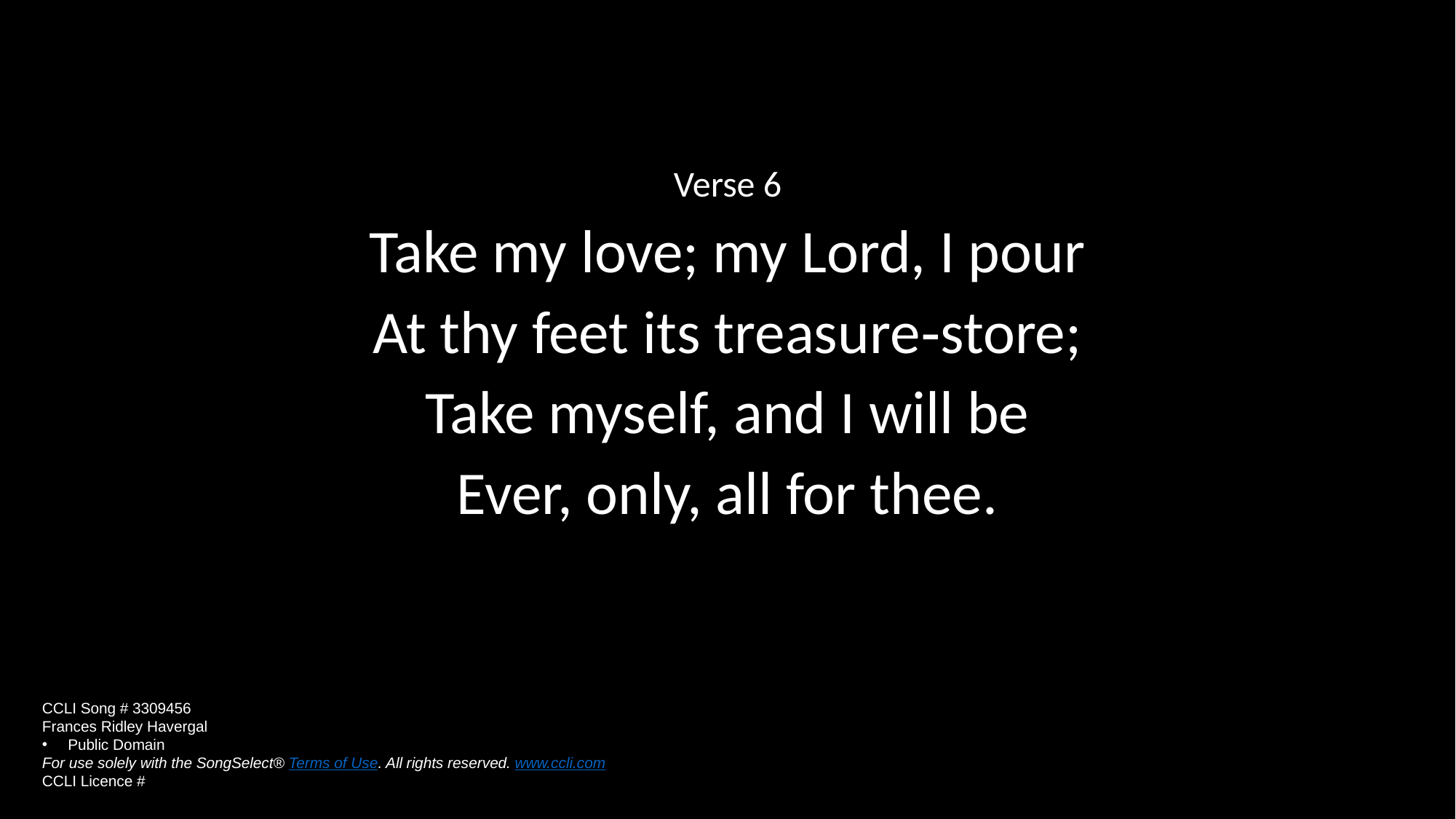

Verse 6
Take my love; my Lord, I pour
At thy feet its treasure‑store;
Take myself, and I will be
Ever, only, all for thee.
CCLI Song # 3309456
Frances Ridley Havergal
Public Domain
For use solely with the SongSelect® Terms of Use. All rights reserved. www.ccli.com
CCLI Licence #